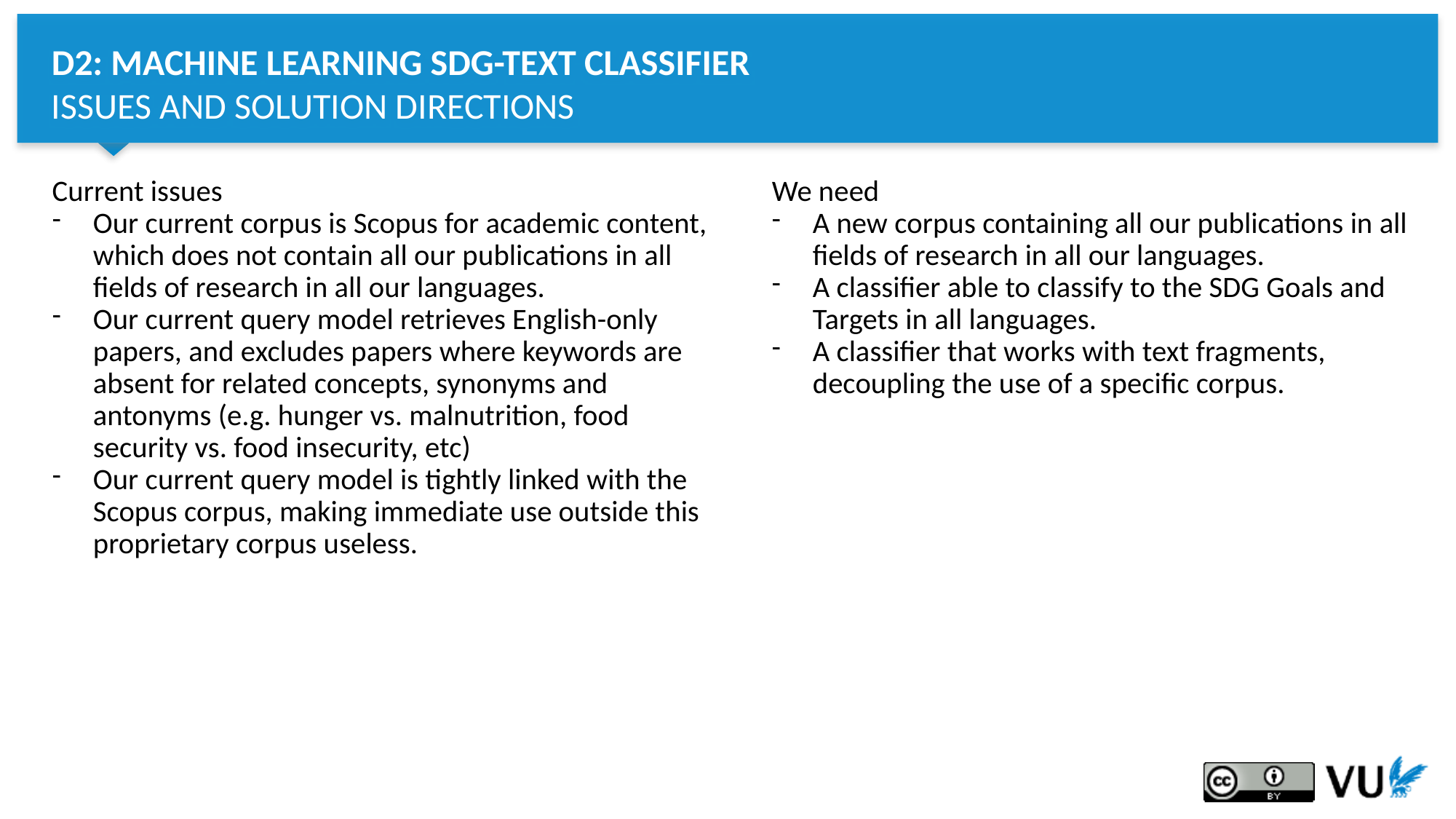

# D2: MACHINE LEARNING SDG-TEXT CLASSIFIER ISSUES AND SOLUTION DIRECTIONS
Current issues
Our current corpus is Scopus for academic content, which does not contain all our publications in all fields of research in all our languages.
Our current query model retrieves English-only papers, and excludes papers where keywords are absent for related concepts, synonyms and antonyms (e.g. hunger vs. malnutrition, food security vs. food insecurity, etc)
Our current query model is tightly linked with the Scopus corpus, making immediate use outside this proprietary corpus useless.
We need
A new corpus containing all our publications in all fields of research in all our languages.
A classifier able to classify to the SDG Goals and Targets in all languages.
A classifier that works with text fragments, decoupling the use of a specific corpus.